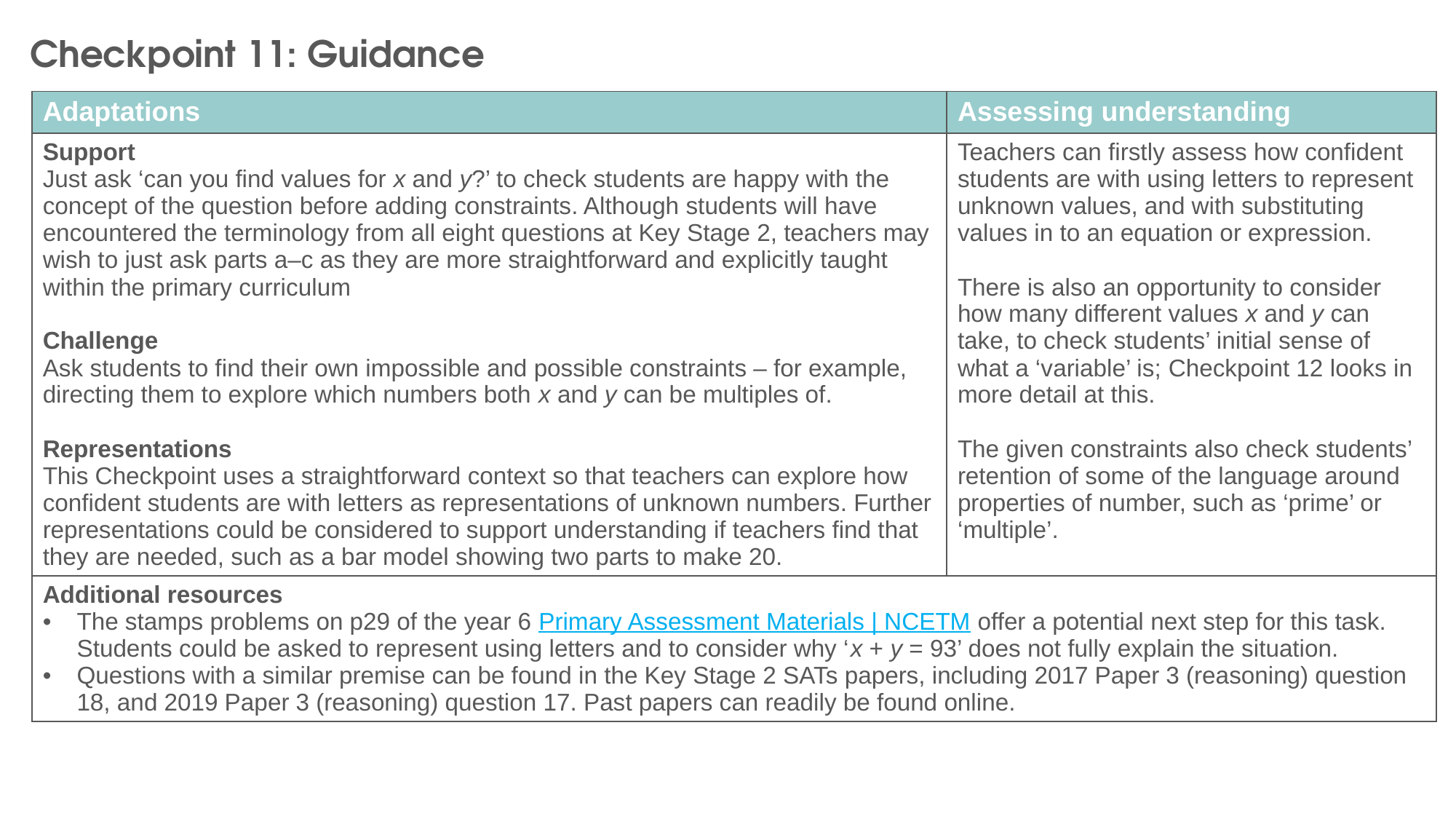

Checkpoint 11: Guidance
| Adaptations | Assessing understanding |
| --- | --- |
| Support Just ask ‘can you find values for x and y?’ to check students are happy with the concept of the question before adding constraints. Although students will have encountered the terminology from all eight questions at Key Stage 2, teachers may wish to just ask parts a–c as they are more straightforward and explicitly taught within the primary curriculum Challenge Ask students to find their own impossible and possible constraints – for example, directing them to explore which numbers both x and y can be multiples of. Representations This Checkpoint uses a straightforward context so that teachers can explore how confident students are with letters as representations of unknown numbers. Further representations could be considered to support understanding if teachers find that they are needed, such as a bar model showing two parts to make 20. | Teachers can firstly assess how confident students are with using letters to represent unknown values, and with substituting values in to an equation or expression. There is also an opportunity to consider how many different values x and y can take, to check students’ initial sense of what a ‘variable’ is; Checkpoint 12 looks in more detail at this. The given constraints also check students’ retention of some of the language around properties of number, such as ‘prime’ or ‘multiple’. |
| Additional resources The stamps problems on p29 of the year 6 Primary Assessment Materials | NCETM offer a potential next step for this task. Students could be asked to represent using letters and to consider why ‘x + y = 93’ does not fully explain the situation. Questions with a similar premise can be found in the Key Stage 2 SATs papers, including 2017 Paper 3 (reasoning) question 18, and 2019 Paper 3 (reasoning) question 17. Past papers can readily be found online. |  |